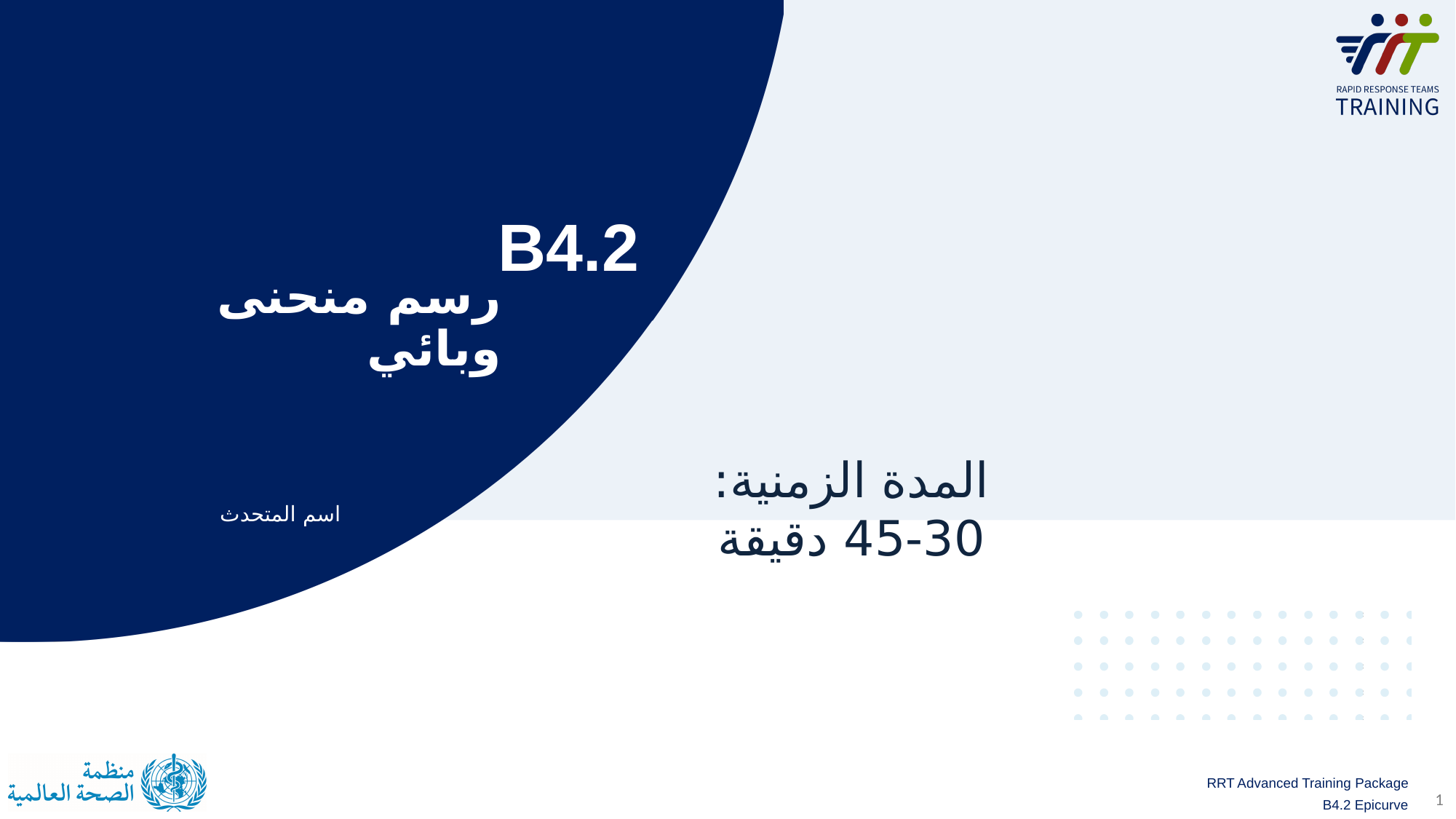

# رسم منحنى وبائي
B4.2
المدة الزمنية: 30-45 دقيقة
اسم المتحدث